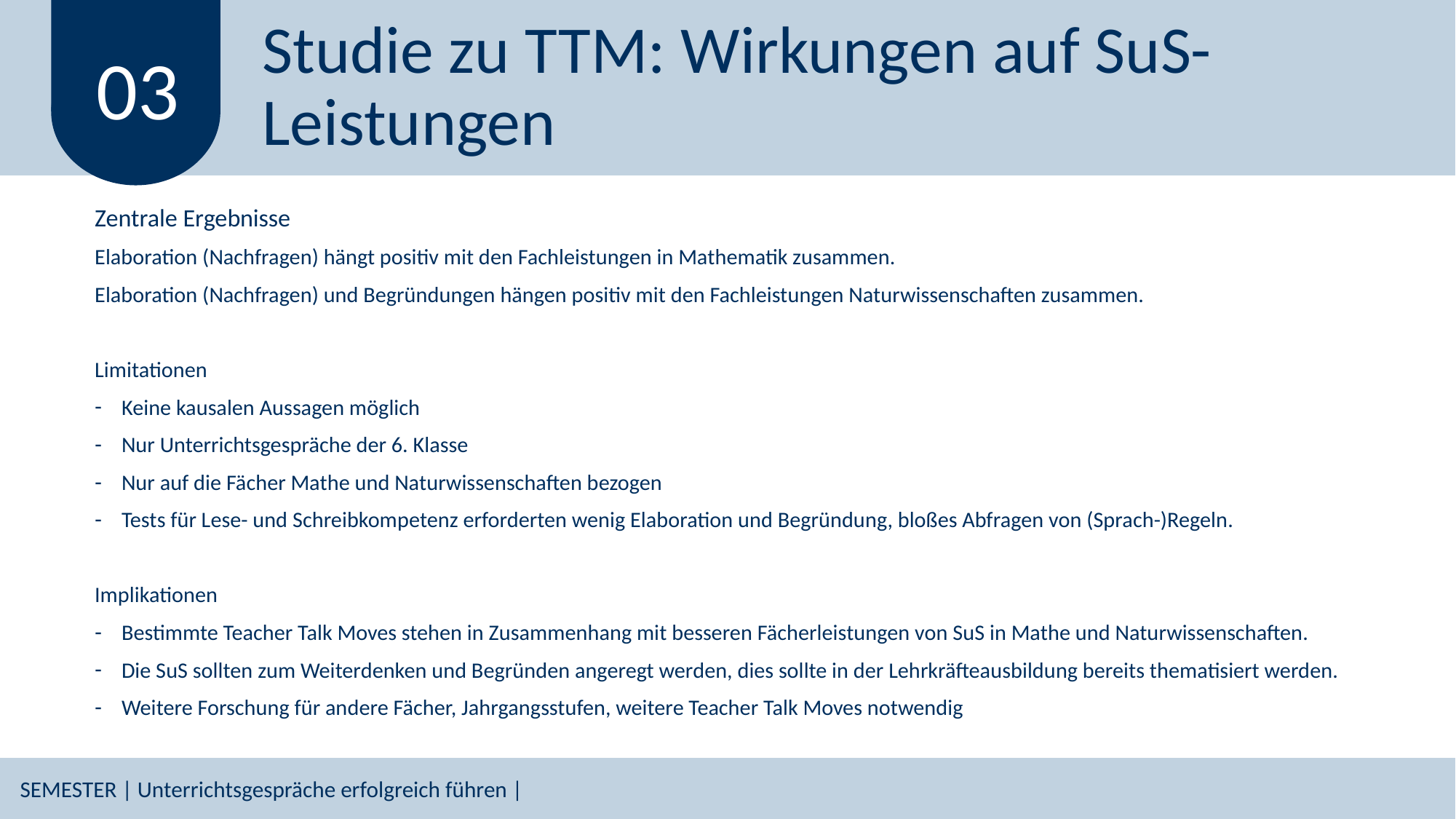

# Studie zu TTM: Wirkungen auf SuS-Leistungen
03
Zentrale Ergebnisse
Elaboration (Nachfragen) hängt positiv mit den Fachleistungen in Mathematik zusammen.
Elaboration (Nachfragen) und Begründungen hängen positiv mit den Fachleistungen Naturwissenschaften zusammen.

Limitationen
Keine kausalen Aussagen möglich
Nur Unterrichtsgespräche der 6. Klasse
Nur auf die Fächer Mathe und Naturwissenschaften bezogen
Tests für Lese- und Schreibkompetenz erforderten wenig Elaboration und Begründung, bloßes Abfragen von (Sprach-)Regeln.

Implikationen
Bestimmte Teacher Talk Moves stehen in Zusammenhang mit besseren Fächerleistungen von SuS in Mathe und Naturwissenschaften.
Die SuS sollten zum Weiterdenken und Begründen angeregt werden, dies sollte in der Lehrkräfteausbildung bereits thematisiert werden.
Weitere Forschung für andere Fächer, Jahrgangsstufen, weitere Teacher Talk Moves notwendig
SEMESTER | Unterrichtsgespräche erfolgreich führen |